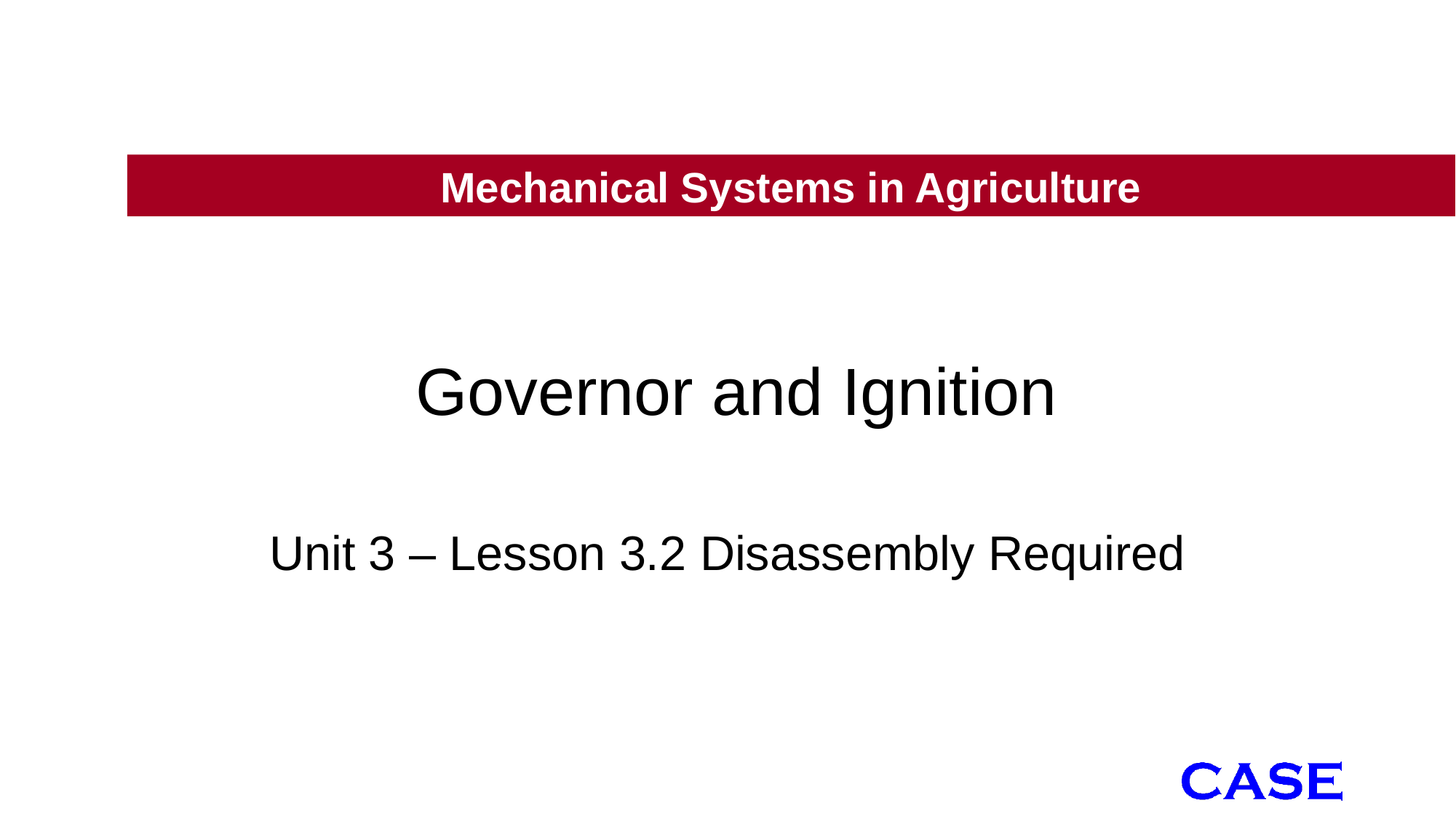

Mechanical Systems in Agriculture
# Governor and Ignition
Unit 3 – Lesson 3.2 Disassembly Required